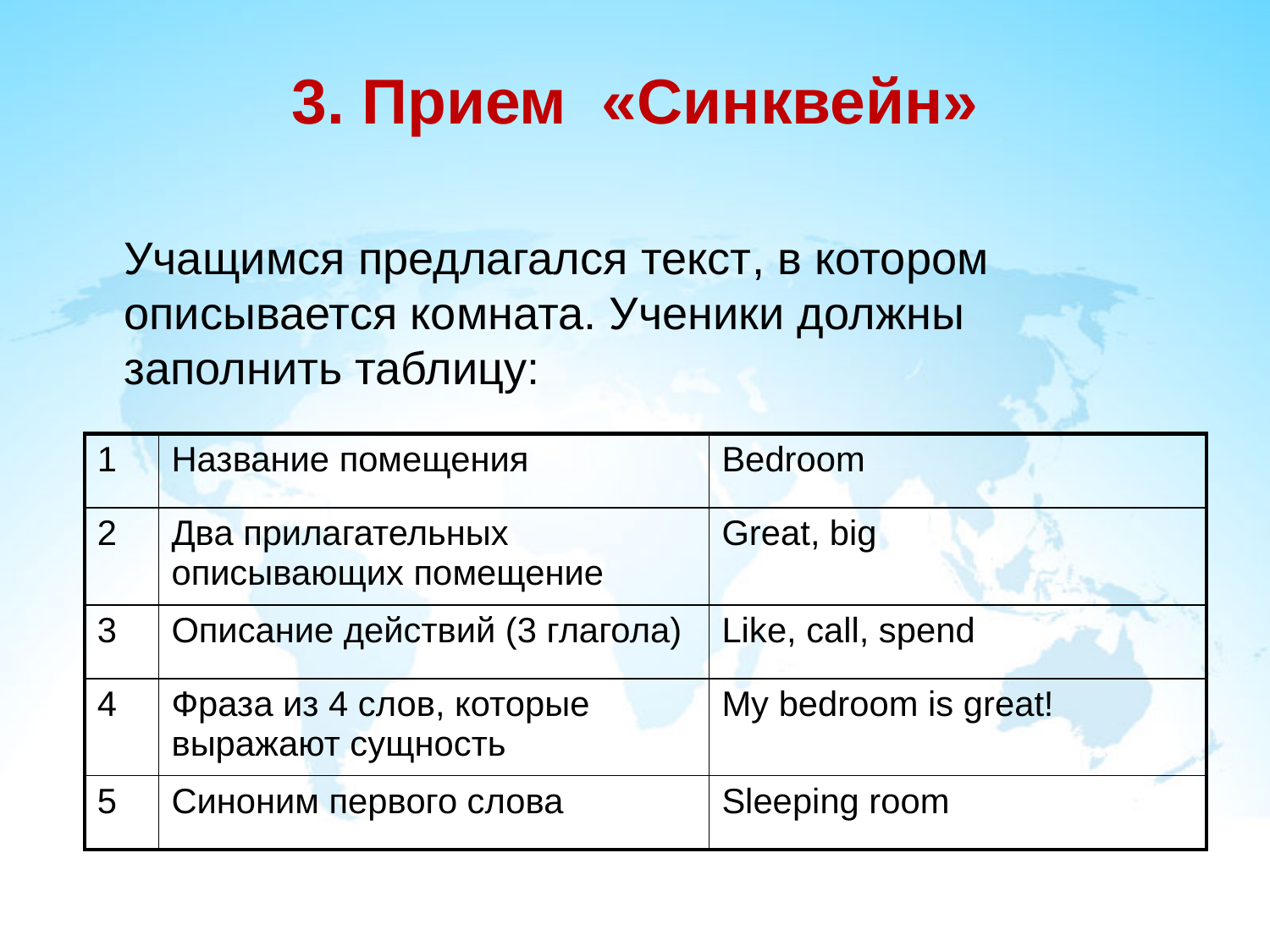

# 3. Прием  «Синквейн»
 	Учащимся предлагался текст, в котором описывается комната. Ученики должны заполнить таблицу:

| 1 | Название помещения | Bedroom |
| --- | --- | --- |
| 2 | Два прилагательных описывающих помещение | Great, big |
| 3 | Описание действий (3 глагола) | Like, call, spend |
| 4 | Фраза из 4 слов, которые выражают сущность | My bedroom is great! |
| 5 | Синоним первого слова | Sleeping room |